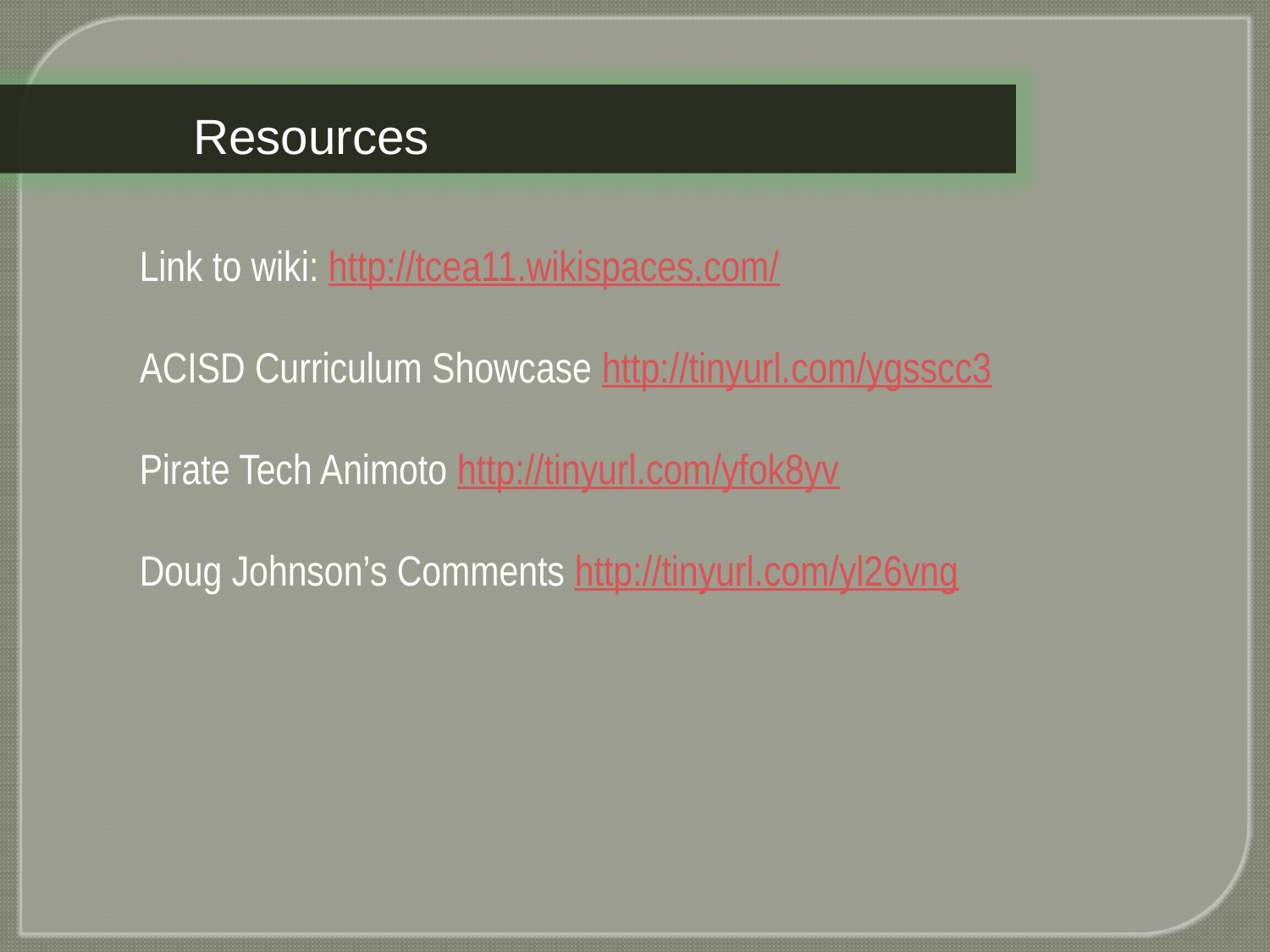

Resources
Link to wiki: http://tcea11.wikispaces.com/

ACISD Curriculum Showcase http://tinyurl.com/ygsscc3

Pirate Tech Animoto http://tinyurl.com/yfok8yv

Doug Johnson’s Comments http://tinyurl.com/yl26vng